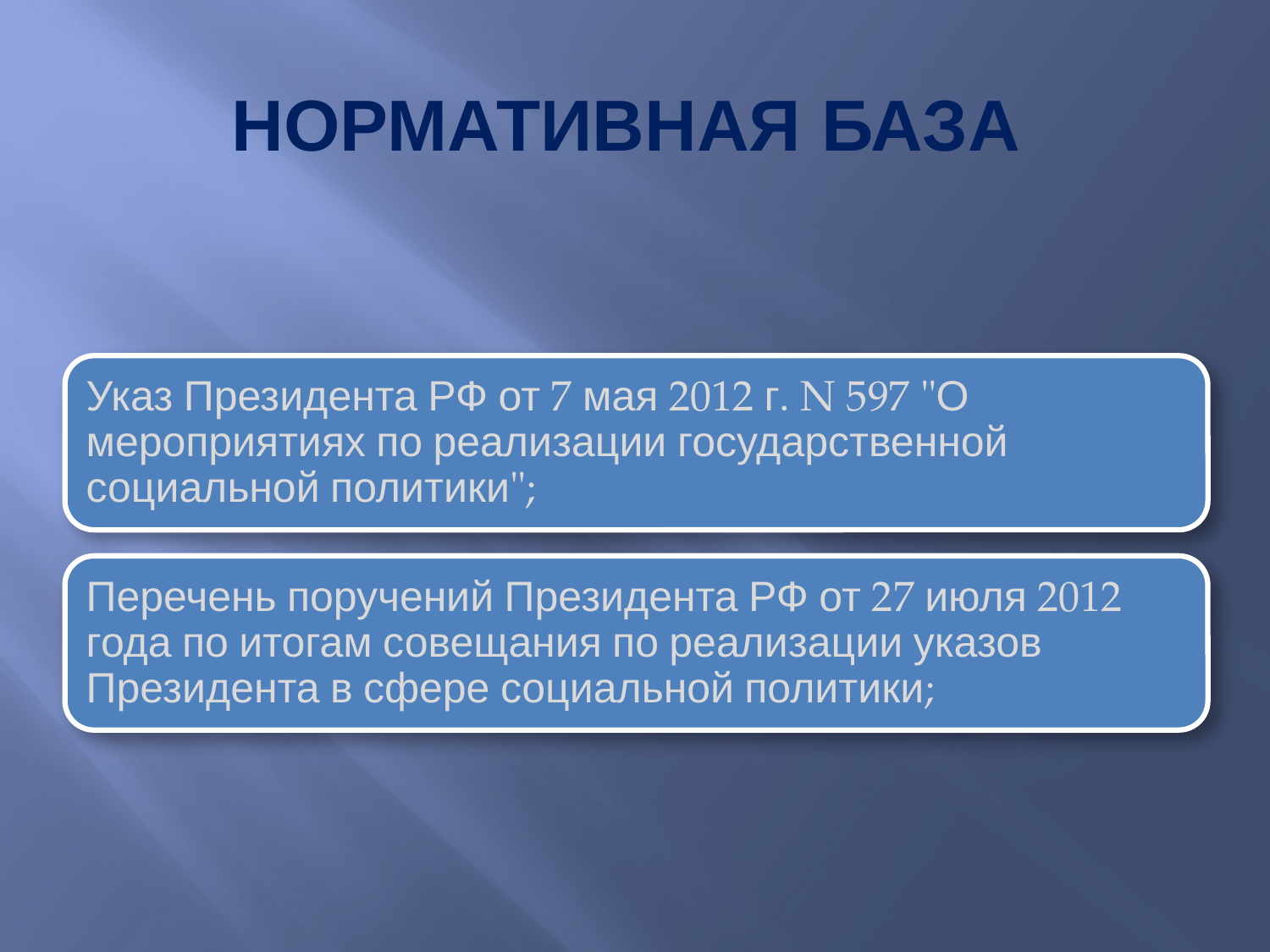

# НОРМАТИВНАЯ БАЗА
Указ Президента РФ от 7 мая 2012 г. N 597 "О мероприятиях по реализации государственной социальной политики";
Перечень поручений Президента РФ от 27 июля 2012 года по итогам совещания по реализации указов Президента в сфере социальной политики;